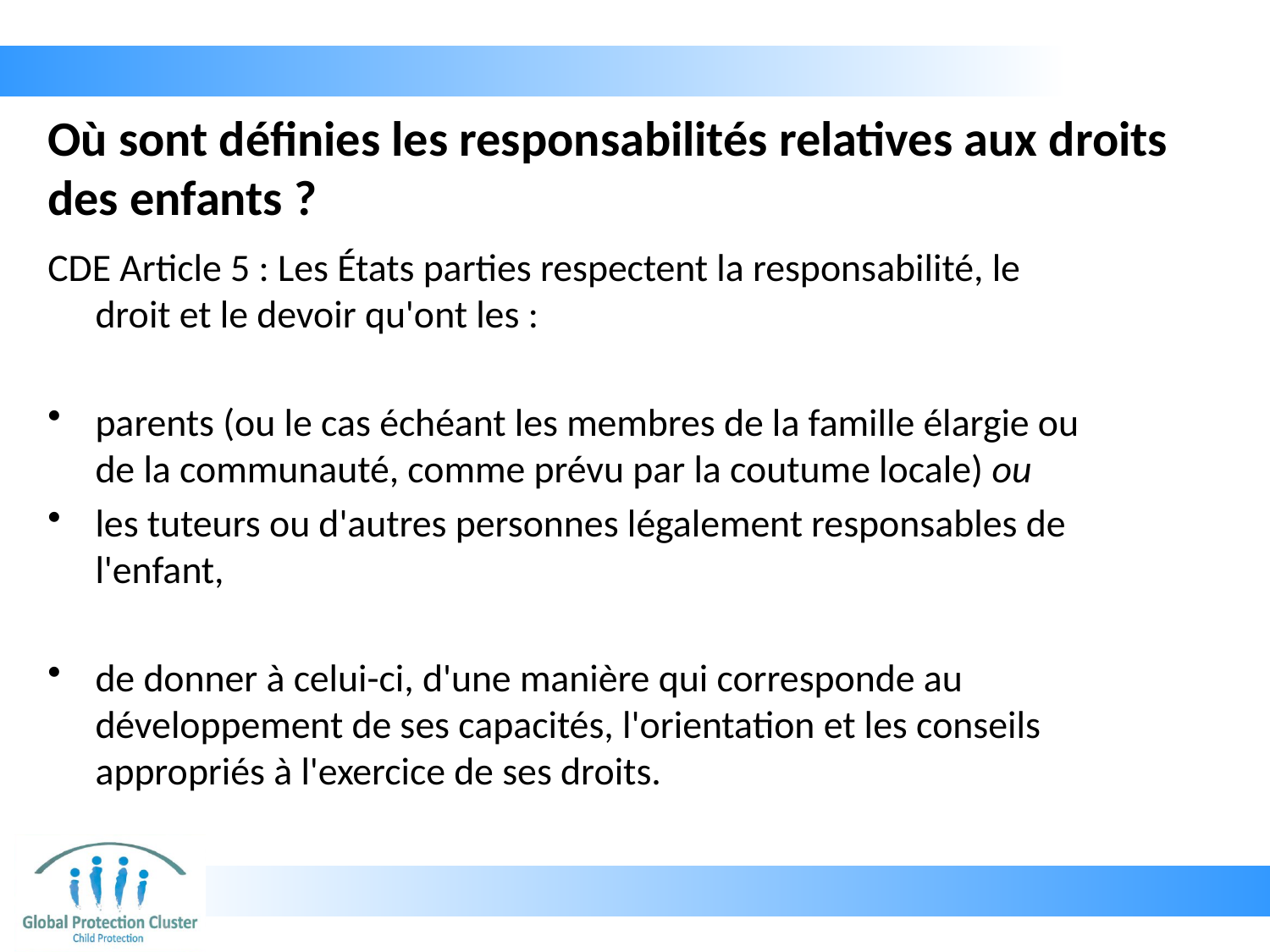

# Où sont définies les responsabilités relatives aux droits des enfants ?
CDE Article 5 : Les États parties respectent la responsabilité, le droit et le devoir qu'ont les :

parents (ou le cas échéant les membres de la famille élargie ou de la communauté, comme prévu par la coutume locale) ou
les tuteurs ou d'autres personnes légalement responsables de l'enfant,

de donner à celui-ci, d'une manière qui corresponde au développement de ses capacités, l'orientation et les conseils appropriés à l'exercice de ses droits.